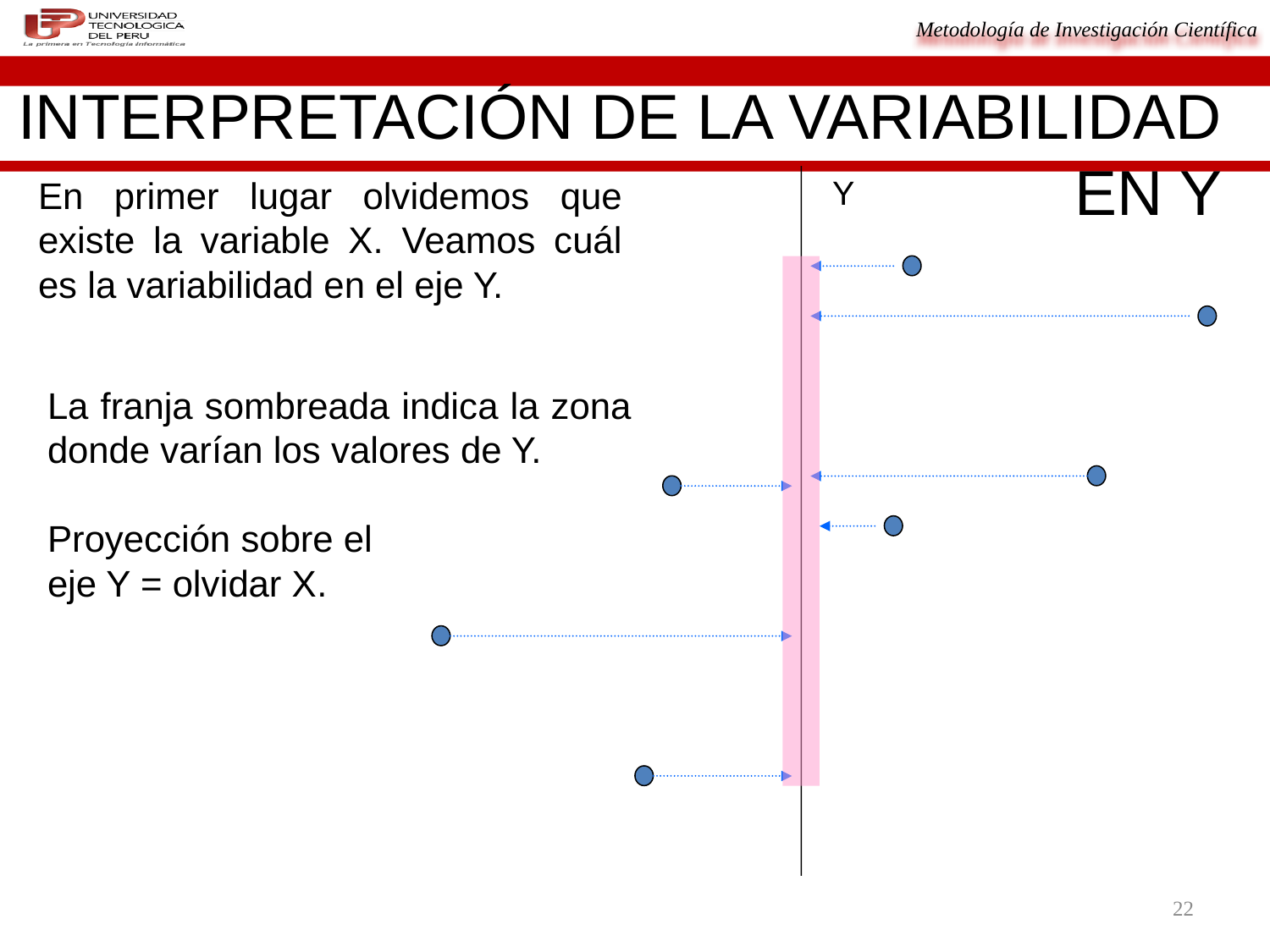

# Interpretación de la variabilidad en Y

Y
En primer lugar olvidemos que existe la variable X. Veamos cuál es la variabilidad en el eje Y.

La franja sombreada indica la zona donde varían los valores de Y.

Proyección sobre el
eje Y = olvidar X.

22